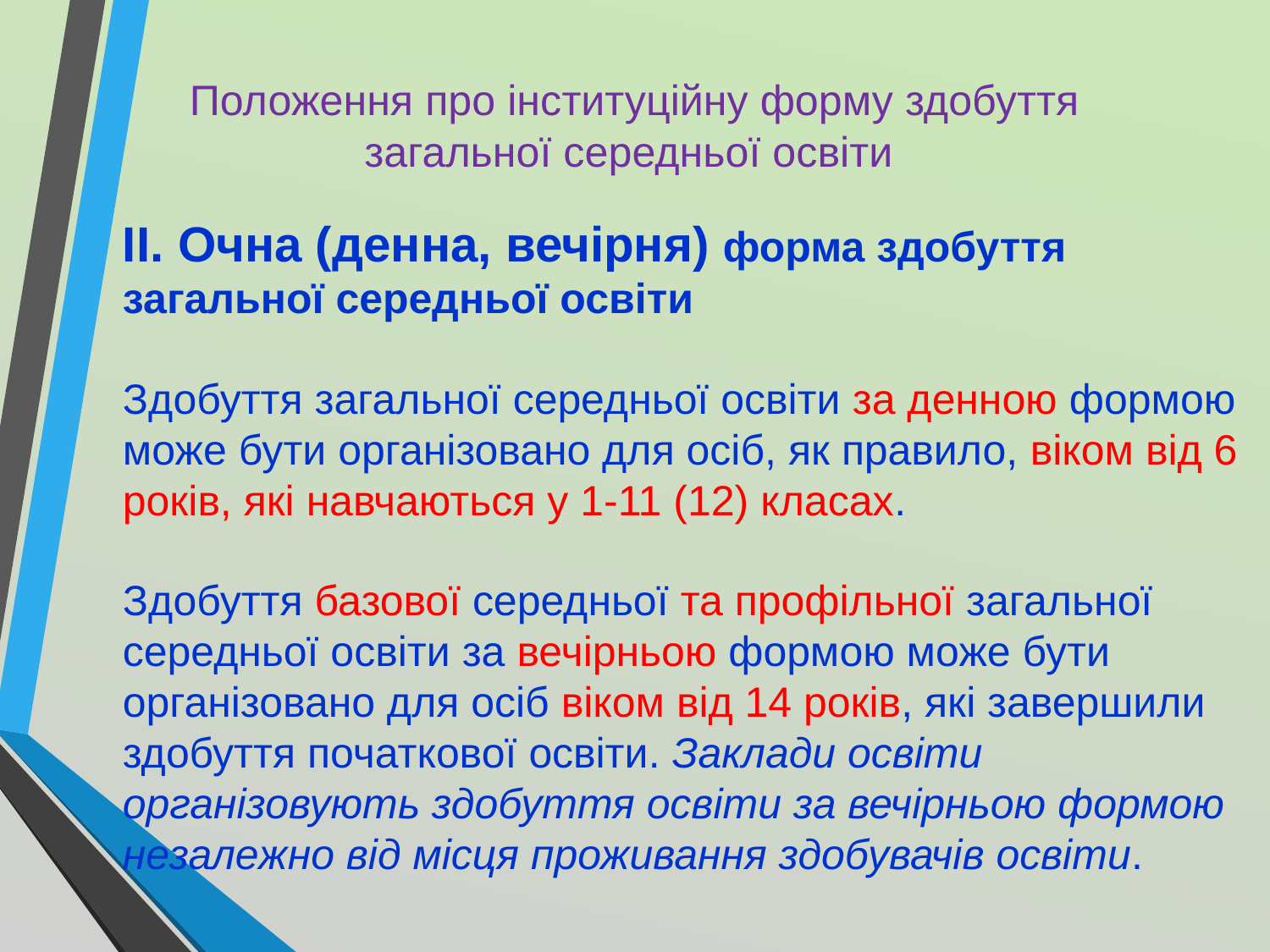

# Положення про інституційну форму здобуття загальної середньої освіти
II. Очна (денна, вечірня) форма здобуття загальної середньої освіти

Здобуття загальної середньої освіти за денною формою може бути організовано для осіб, як правило, віком від 6 років, які навчаються у 1-11 (12) класах.

Здобуття базової середньої та профільної загальної середньої освіти за вечірньою формою може бути організовано для осіб віком від 14 років, які завершили здобуття початкової освіти. Заклади освіти організовують здобуття освіти за вечірньою формою незалежно від місця проживання здобувачів освіти.